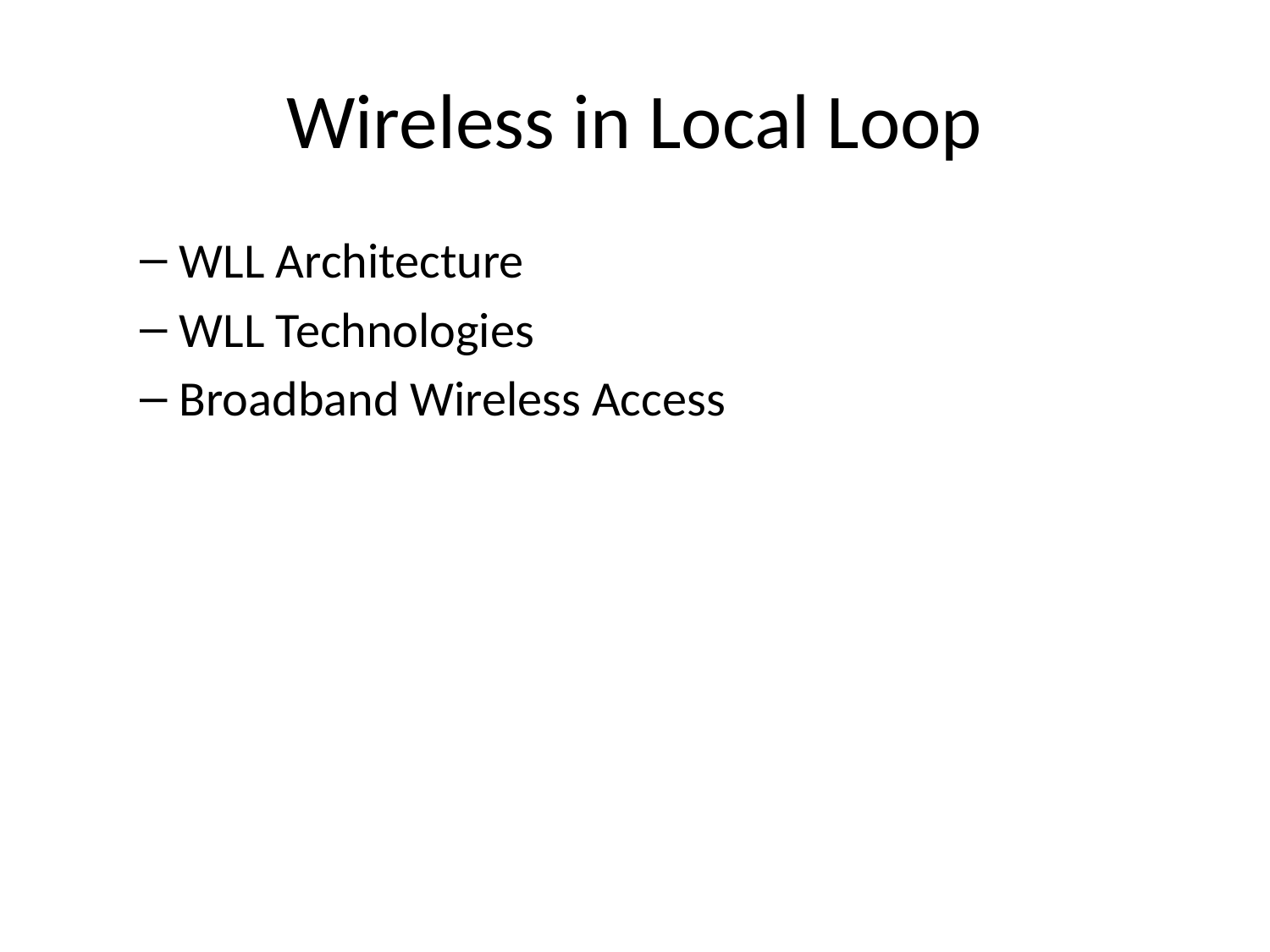

# Wireless in Local Loop
WLL Architecture
WLL Technologies
Broadband Wireless Access